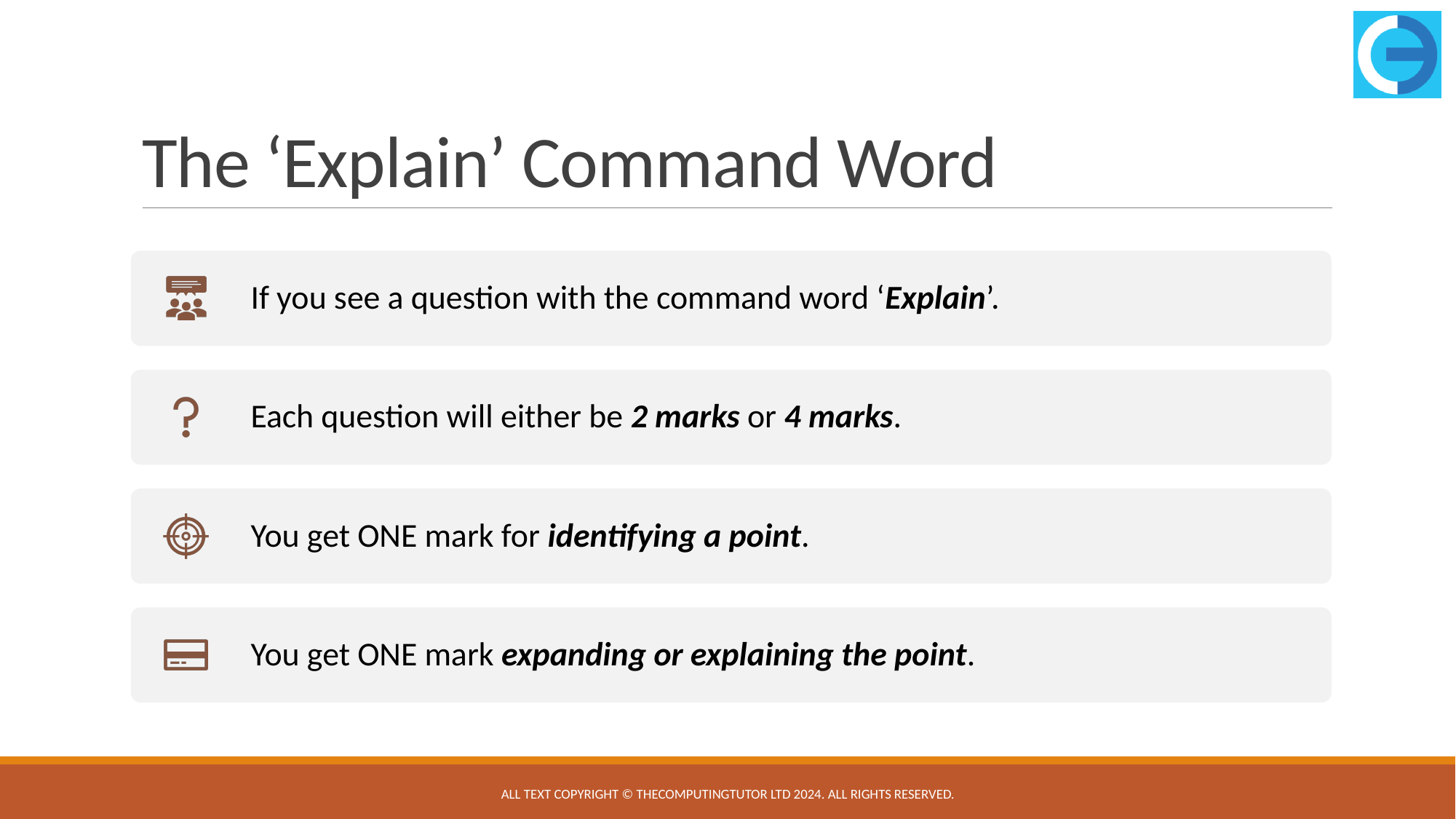

# The ‘Explain’ Command Word
If you see a question with the command word ‘Explain’.
Each question will either be 2 marks or 4 marks.
You get ONE mark for identifying a point.
You get ONE mark expanding or explaining the point.
All text copyright © TheComputingTutor Ltd 2024. All rights Reserved.